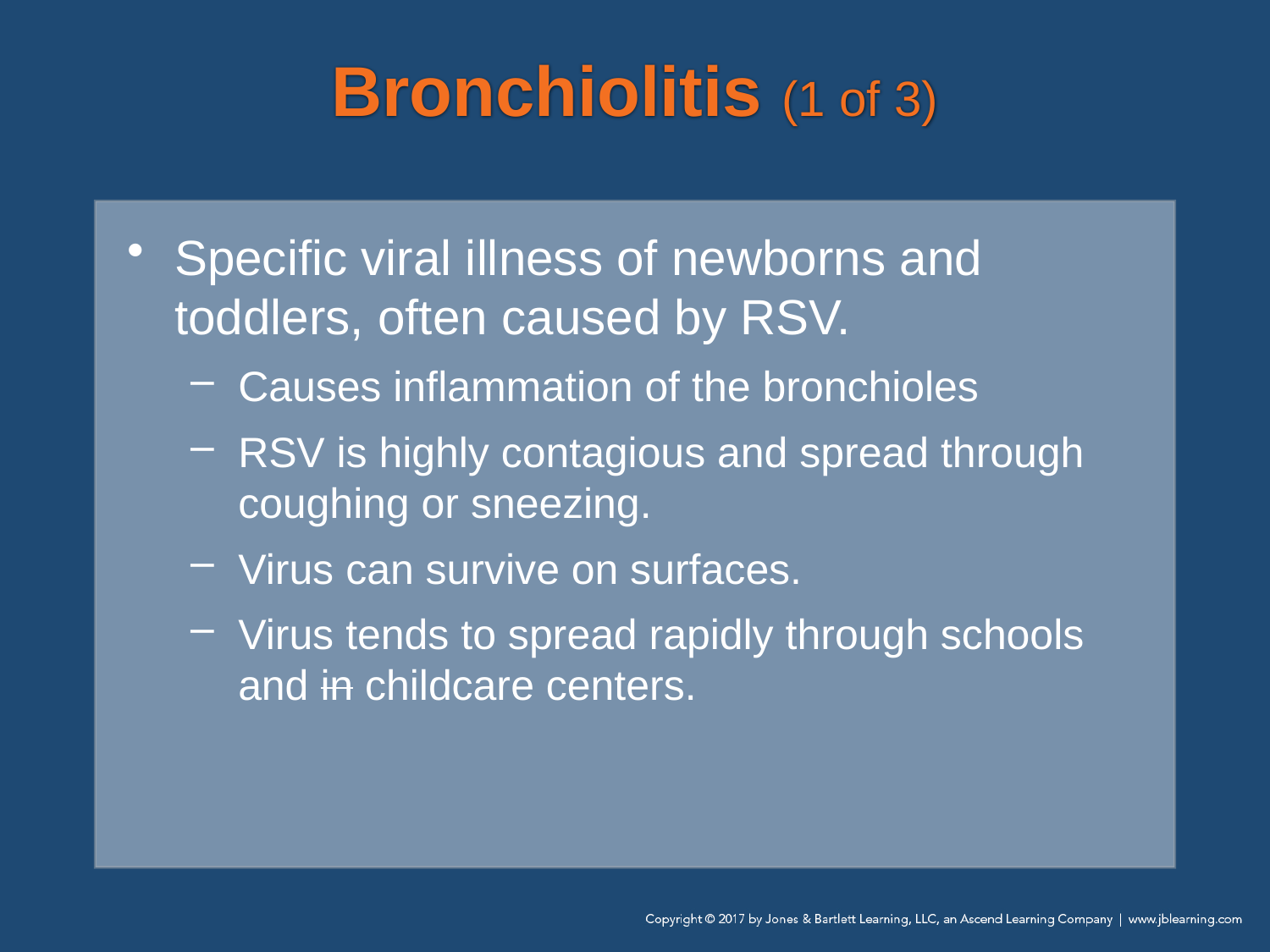

# Bronchiolitis (1 of 3)
Specific viral illness of newborns and toddlers, often caused by RSV.
Causes inflammation of the bronchioles
RSV is highly contagious and spread through coughing or sneezing.
Virus can survive on surfaces.
Virus tends to spread rapidly through schools and in childcare centers.